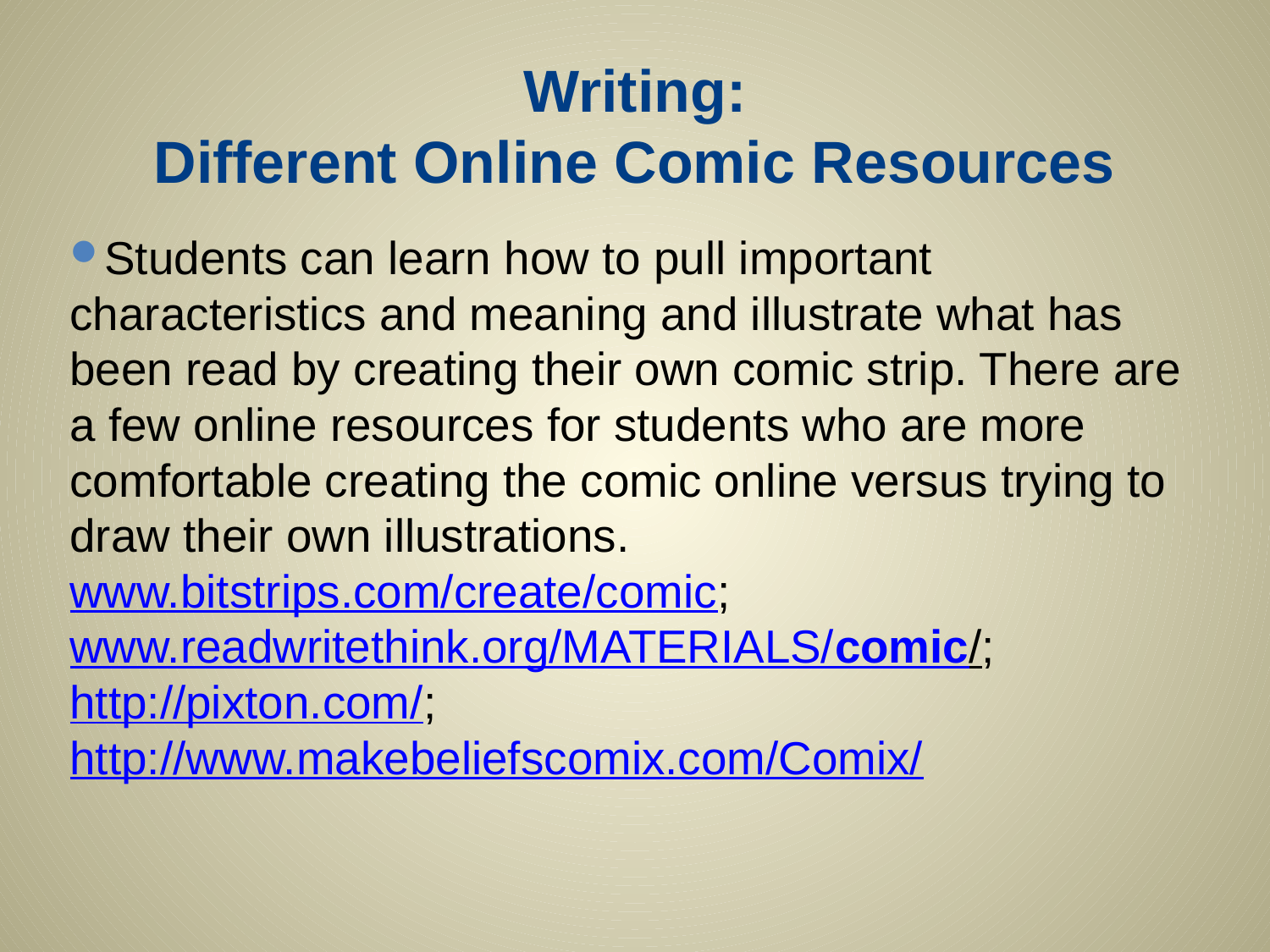

# Writing: Different Online Comic Resources
Students can learn how to pull important characteristics and meaning and illustrate what has been read by creating their own comic strip. There are a few online resources for students who are more comfortable creating the comic online versus trying to draw their own illustrations. www.bitstrips.com/create/comic; www.readwritethink.org/MATERIALS/comic/; http://pixton.com/; http://www.makebeliefscomix.com/Comix/